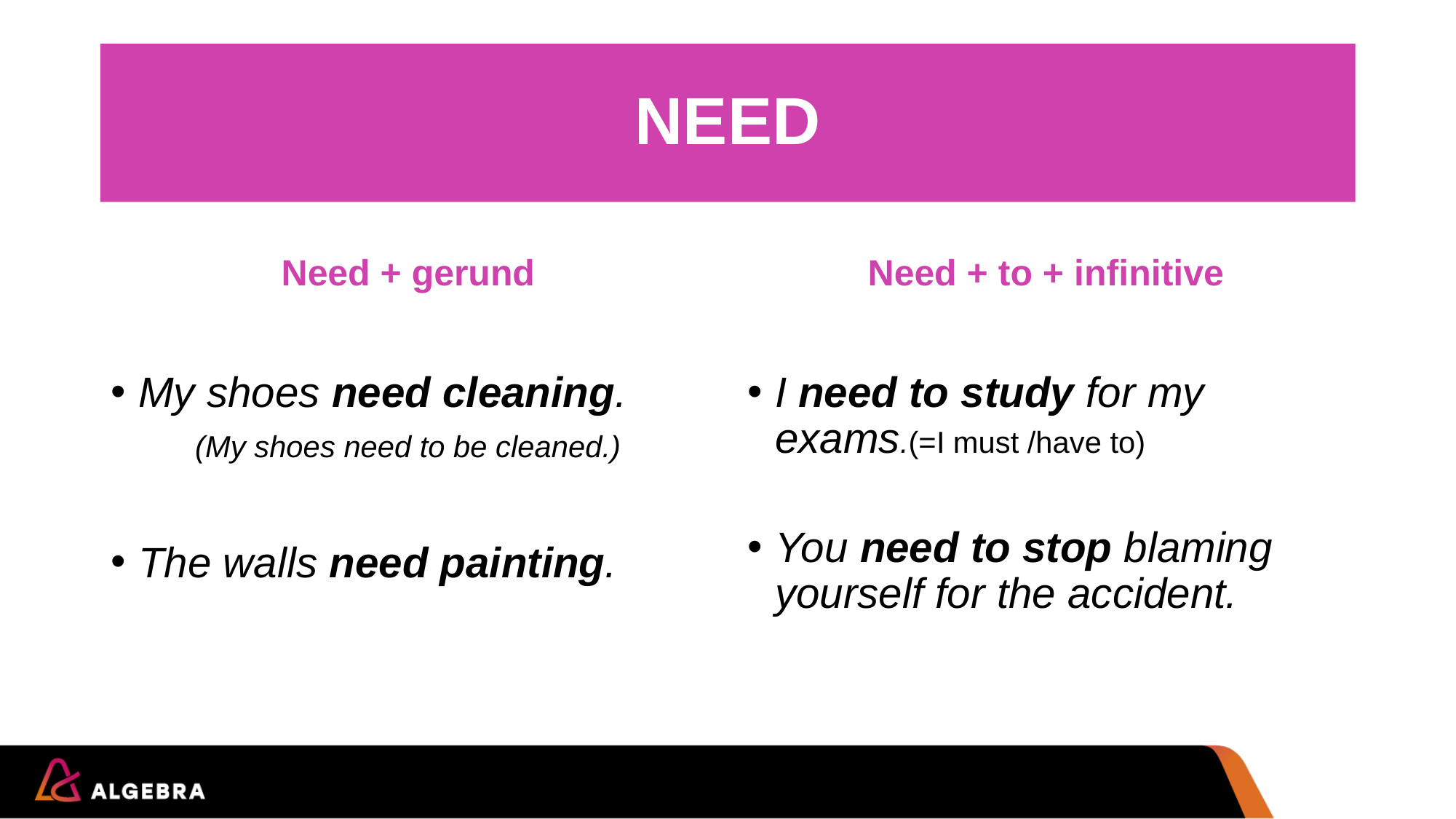

# NEED
Need + gerund
Need + to + infinitive

My shoes need cleaning.
(My shoes need to be cleaned.)

The walls need painting.

I need to study for my exams.(=I must /have to)

You need to stop blaming yourself for the accident.